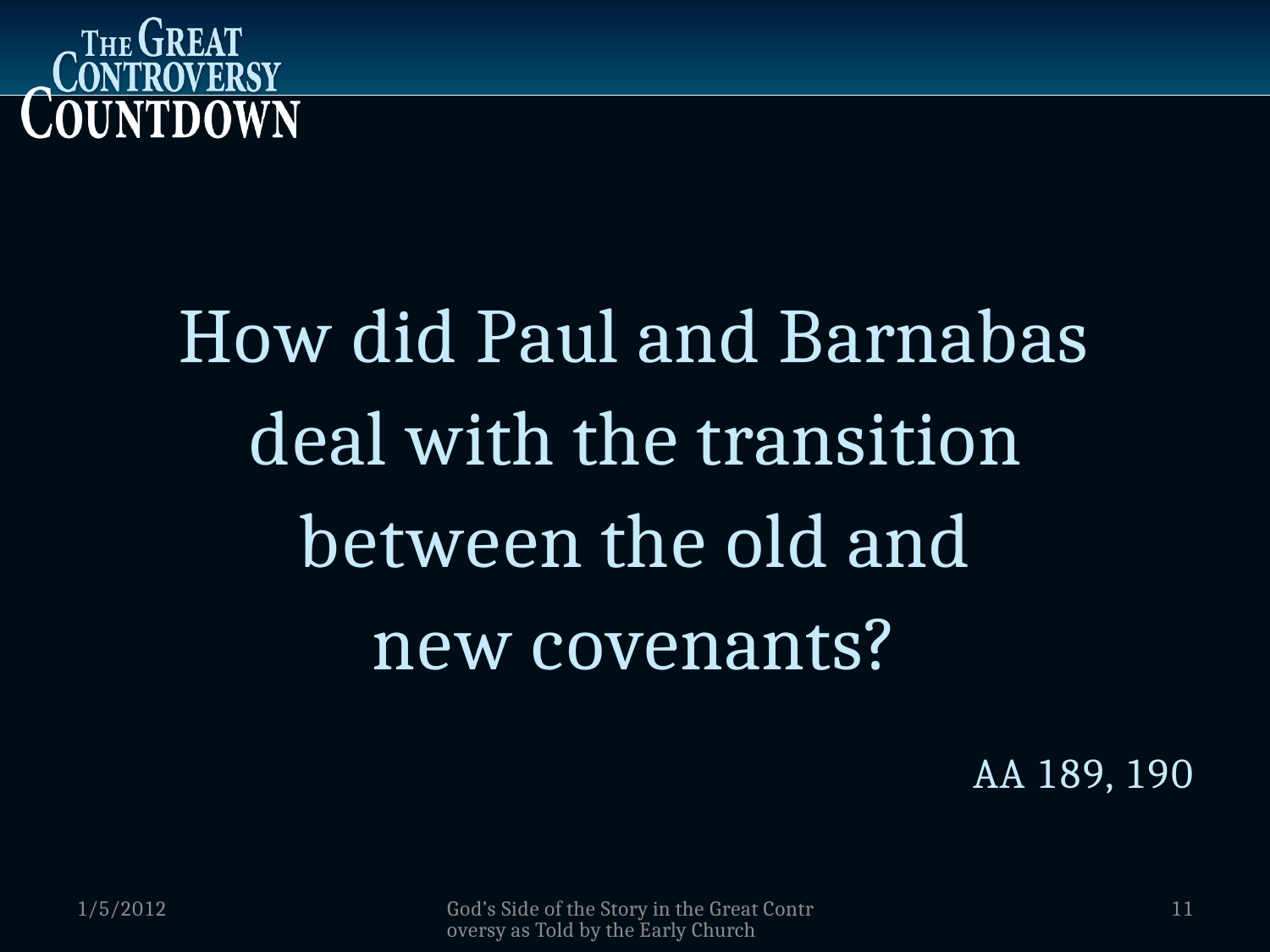

How did Paul and Barnabas
deal with the transition
between the old and
new covenants?

AA 189, 190
1/5/2012
God’s Side of the Story in the Great Controversy as Told by the Early Church
11